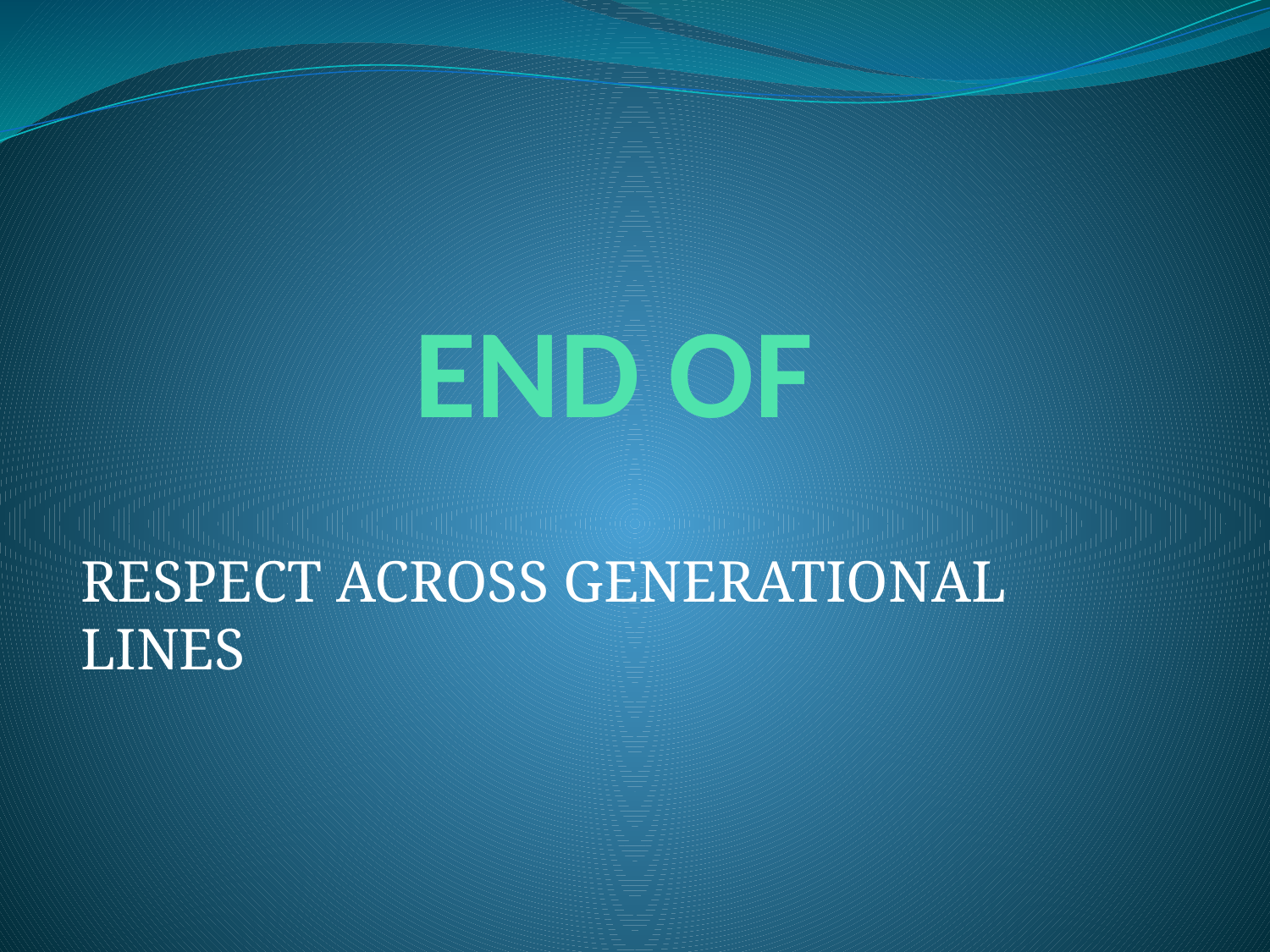

# END OF
RESPECT ACROSS GENERATIONAL LINES